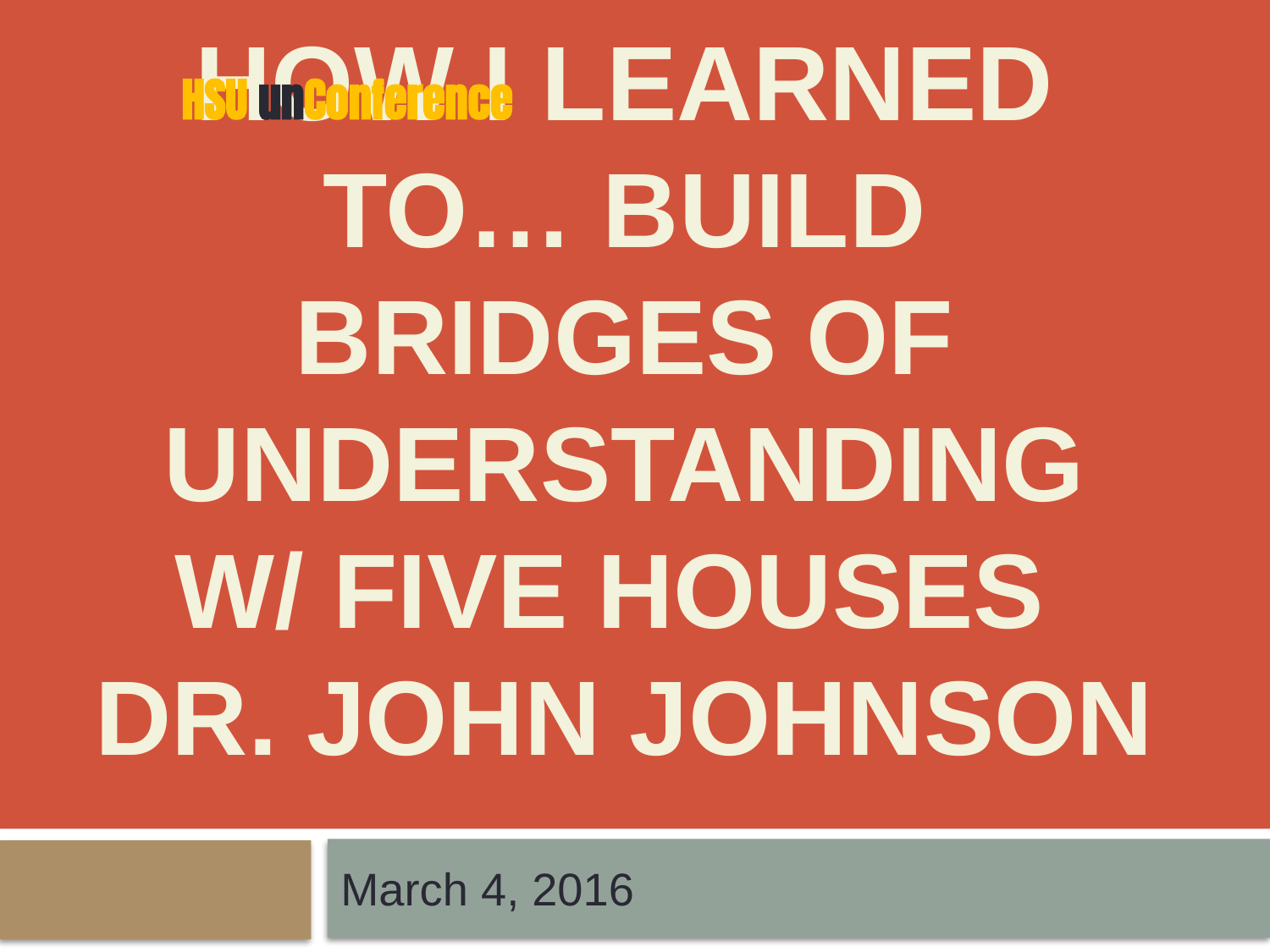

HSU unConference
# HOW I learned to… Build bridges of understanding w/ five houses Dr. John Johnson
March 4, 2016